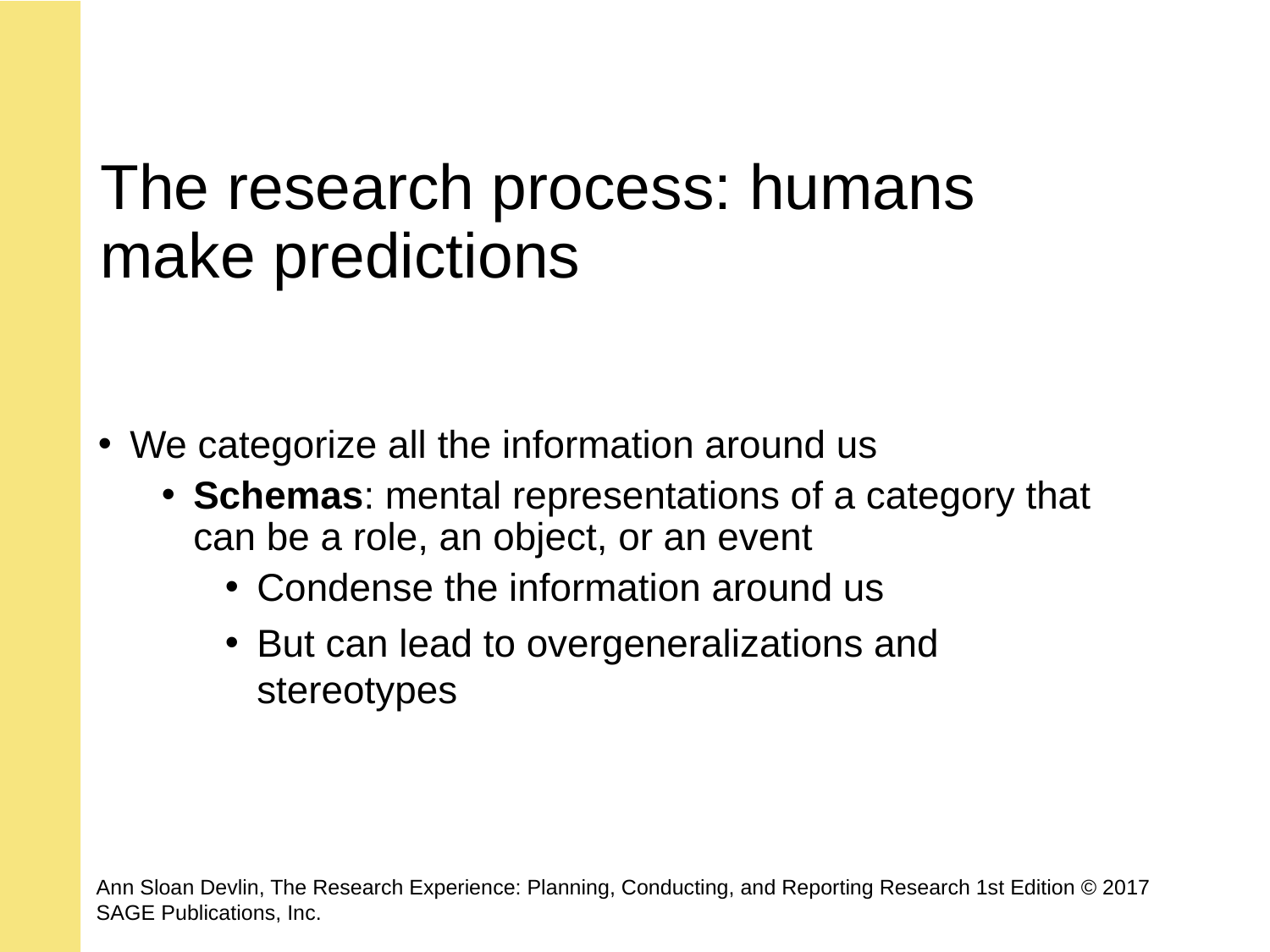

# The research process: humans make predictions
We categorize all the information around us
Schemas: mental representations of a category that can be a role, an object, or an event
Condense the information around us
But can lead to overgeneralizations and stereotypes